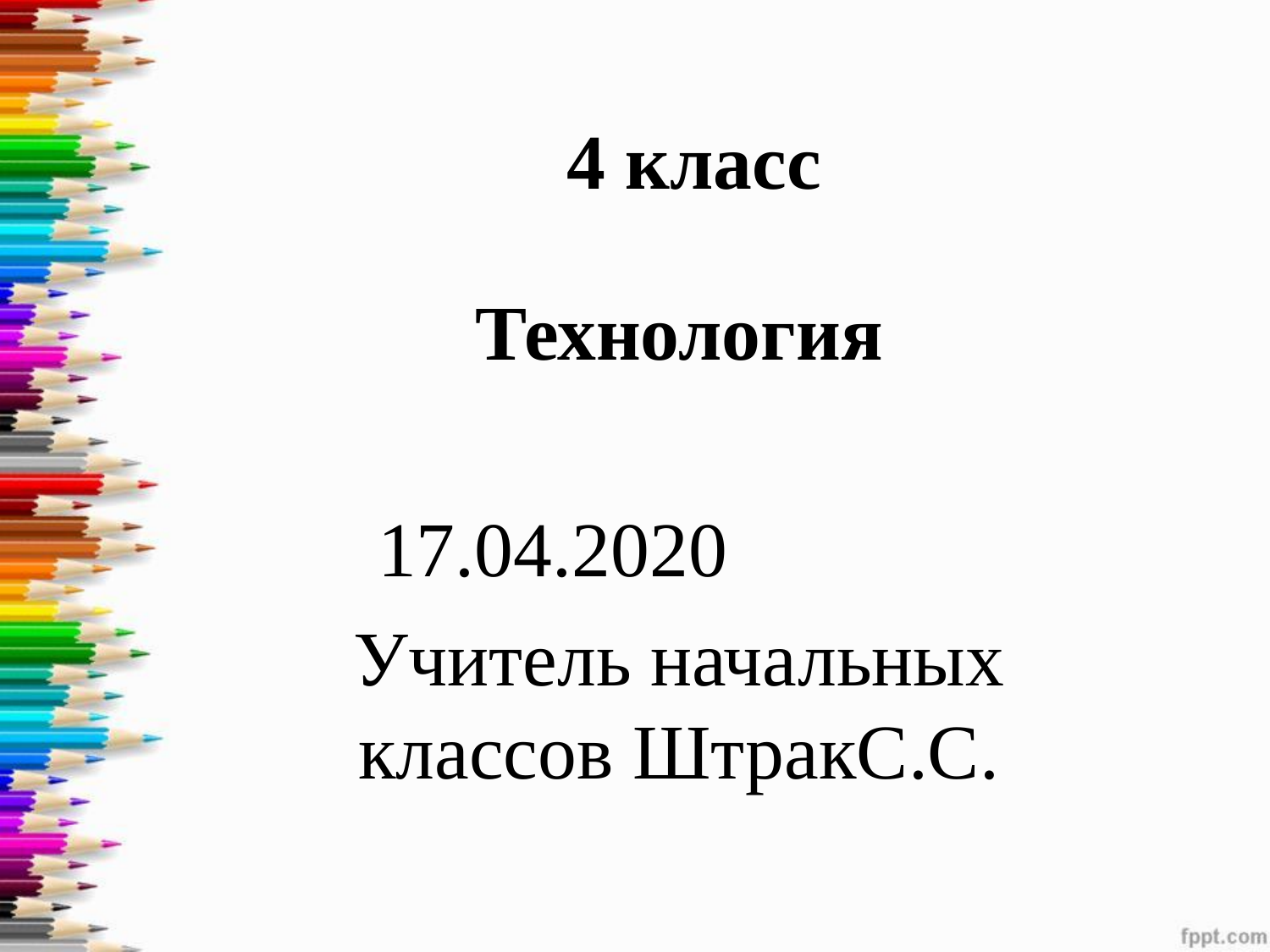

# 4 класс
Технология

17.04.2020
Учитель начальных классов ШтракС.С.